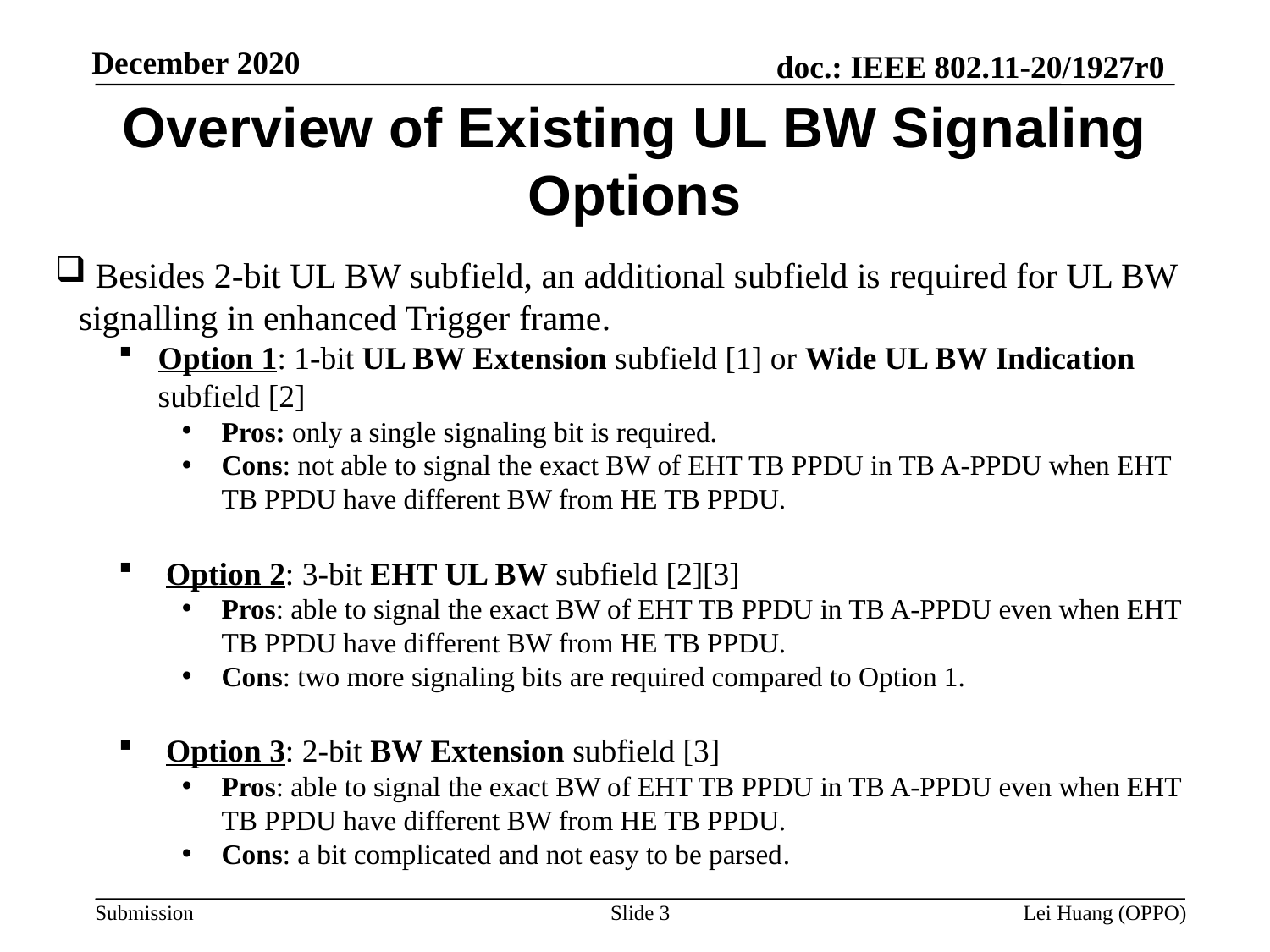

# Overview of Existing UL BW Signaling Options
 Besides 2-bit UL BW subfield, an additional subfield is required for UL BW signalling in enhanced Trigger frame.
Option 1: 1-bit UL BW Extension subfield [1] or Wide UL BW Indication subfield [2]
Pros: only a single signaling bit is required.
Cons: not able to signal the exact BW of EHT TB PPDU in TB A-PPDU when EHT TB PPDU have different BW from HE TB PPDU.

 Option 2: 3-bit EHT UL BW subfield [2][3]
Pros: able to signal the exact BW of EHT TB PPDU in TB A-PPDU even when EHT TB PPDU have different BW from HE TB PPDU.
Cons: two more signaling bits are required compared to Option 1.

 Option 3: 2-bit BW Extension subfield [3]
Pros: able to signal the exact BW of EHT TB PPDU in TB A-PPDU even when EHT TB PPDU have different BW from HE TB PPDU.
Cons: a bit complicated and not easy to be parsed.
Slide 3
Lei Huang (OPPO)